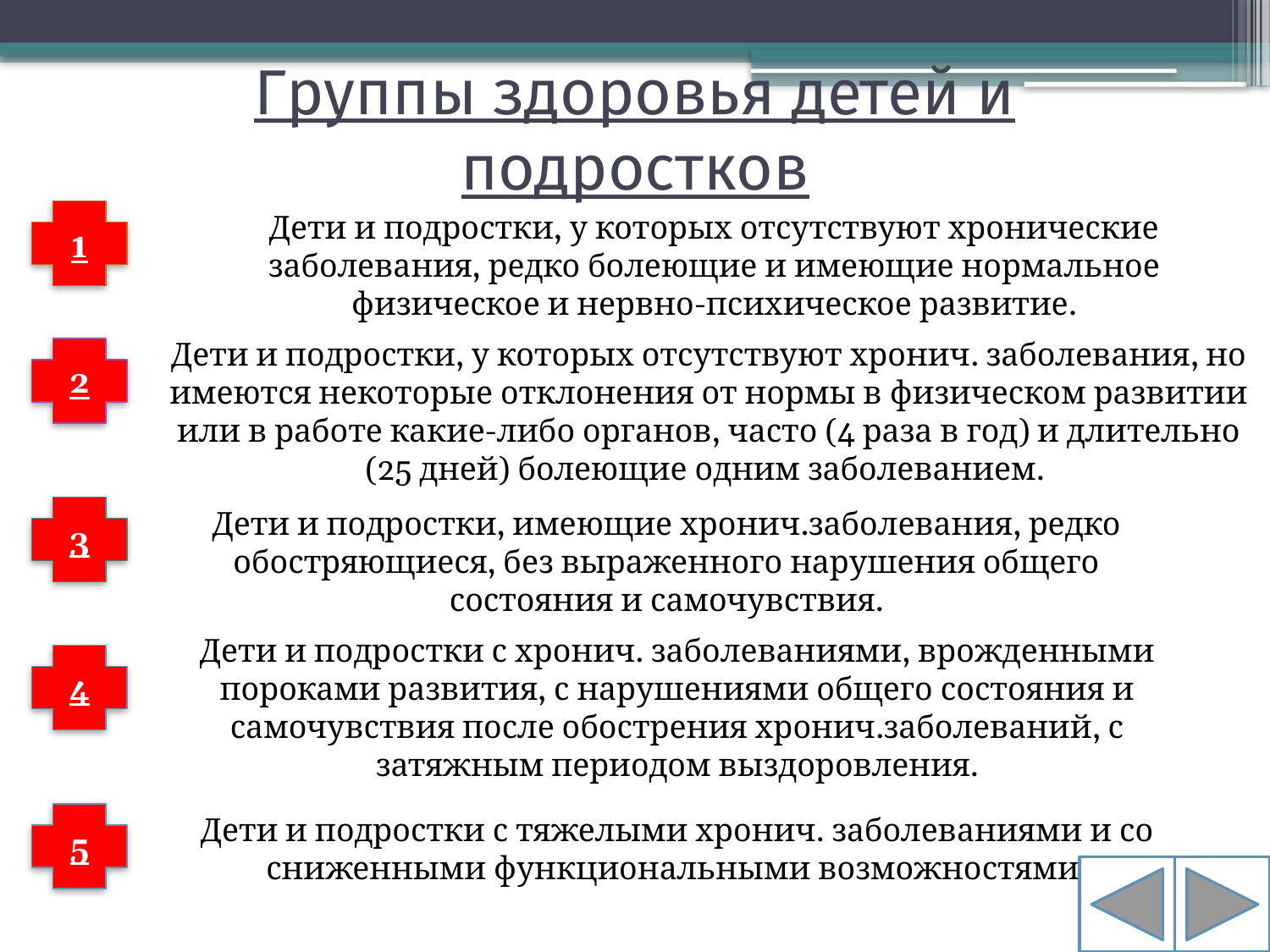

# Группы здоровья детей и подростков
1
Дети и подростки, у которых отсутствуют хронические заболевания, редко болеющие и имеющие нормальное физическое и нервно-психическое развитие.
Дети и подростки, у которых отсутствуют хронич. заболевания, но имеются некоторые отклонения от нормы в физическом развитии или в работе какие-либо органов, часто (4 раза в год) и длительно (25 дней) болеющие одним заболеванием.
2
3
Дети и подростки, имеющие хронич.заболевания, редко обостряющиеся, без выраженного нарушения общего состояния и самочувствия.
Дети и подростки с хронич. заболеваниями, врожденными пороками развития, с нарушениями общего состояния и самочувствия после обострения хронич.заболеваний, с затяжным периодом выздоровления.
4
5
Дети и подростки с тяжелыми хронич. заболеваниями и со сниженными функциональными возможностями.